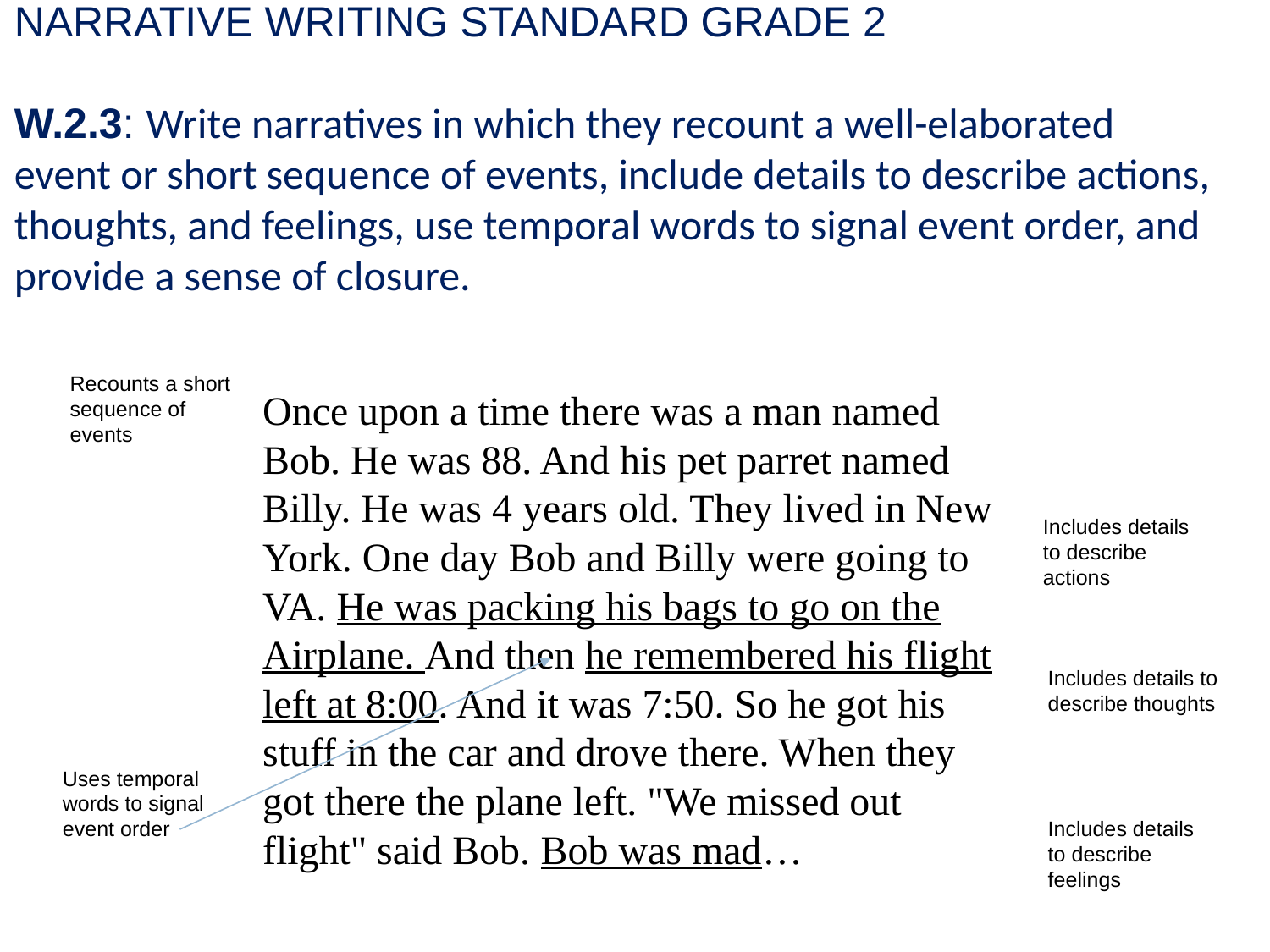

NARRATIVE WRITING STANDARD GRADE 2

W.2.3: Write narratives in which they recount a well-elaborated event or short sequence of events, include details to describe actions, thoughts, and feelings, use temporal words to signal event order, and provide a sense of closure.
Recounts a short sequence of events

Once upon a time there was a man named Bob. He was 88. And his pet parret named Billy. He was 4 years old. They lived in New York. One day Bob and Billy were going to VA. He was packing his bags to go on the Airplane. And then he remembered his flight left at 8:00. And it was 7:50. So he got his stuff in the car and drove there. When they got there the plane left. "We missed out flight" said Bob. Bob was mad…
Includes details to describe actions
Includes details to describe thoughts
Uses temporal words to signal event order
Includes details to describe feelings